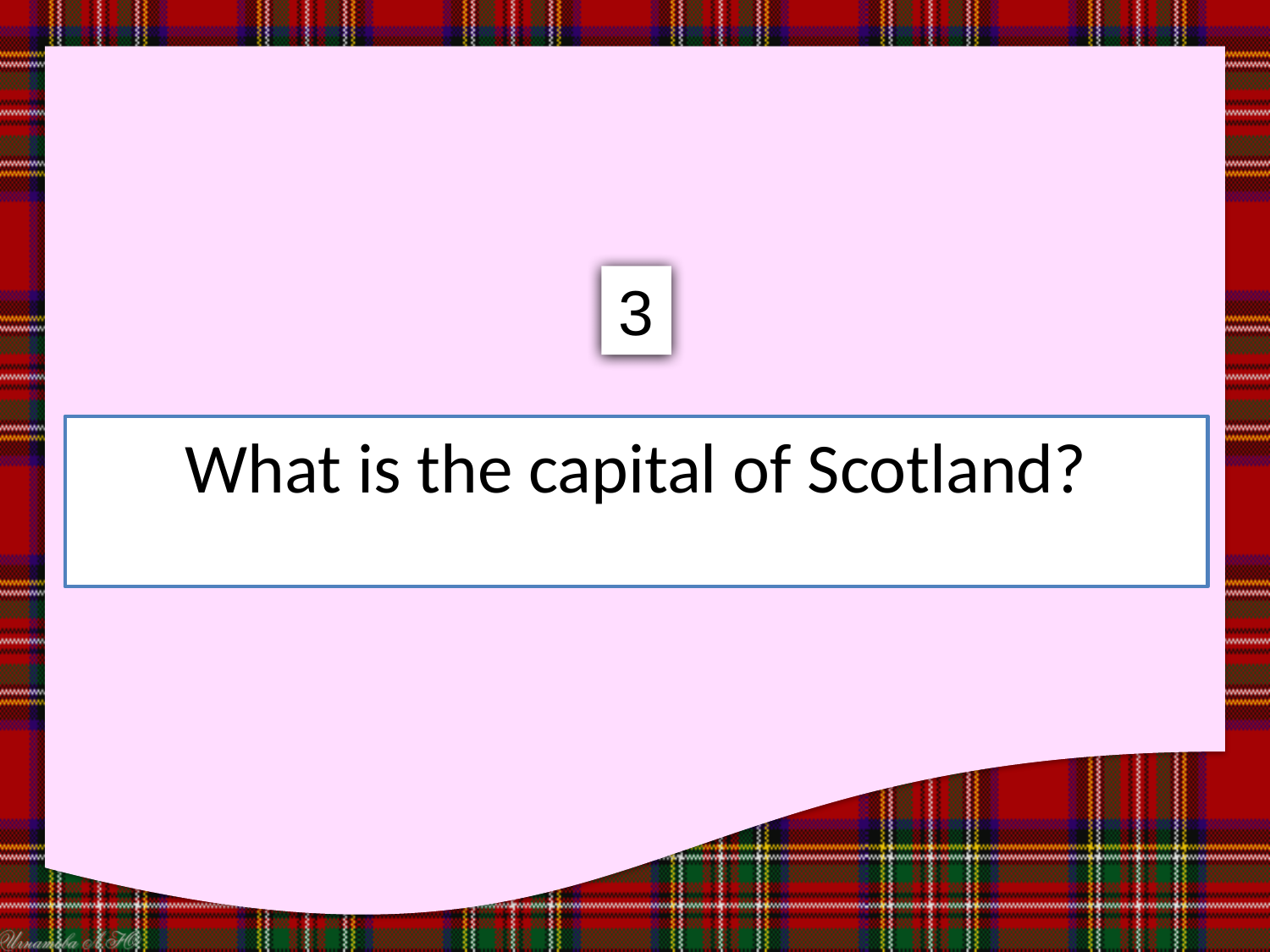

3
What is the capital of Scotland?